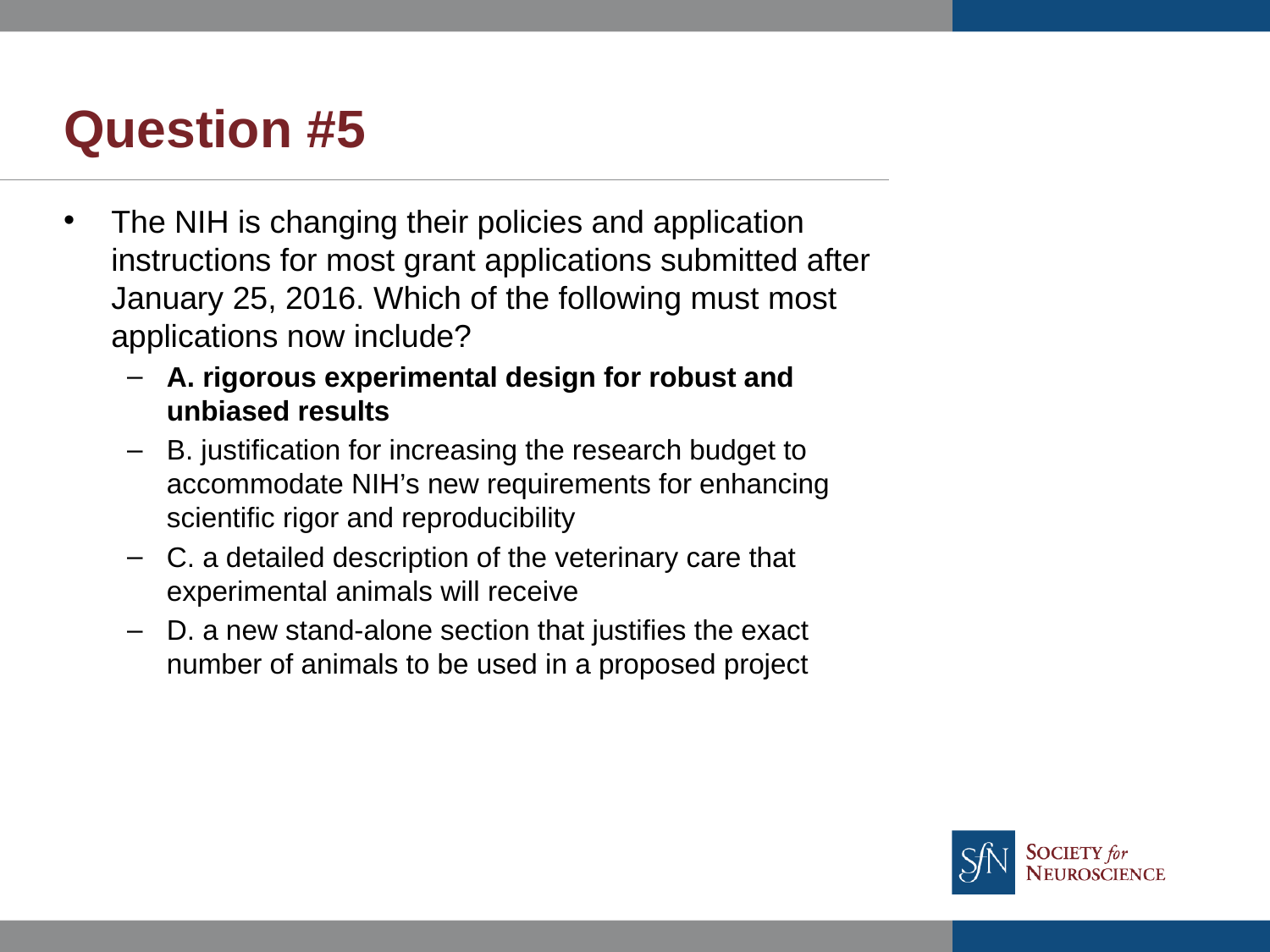

# Question #5
The NIH is changing their policies and application instructions for most grant applications submitted after January 25, 2016. Which of the following must most applications now include?
A. rigorous experimental design for robust and unbiased results
B. justification for increasing the research budget to accommodate NIH’s new requirements for enhancing scientific rigor and reproducibility
C. a detailed description of the veterinary care that experimental animals will receive
D. a new stand-alone section that justifies the exact number of animals to be used in a proposed project